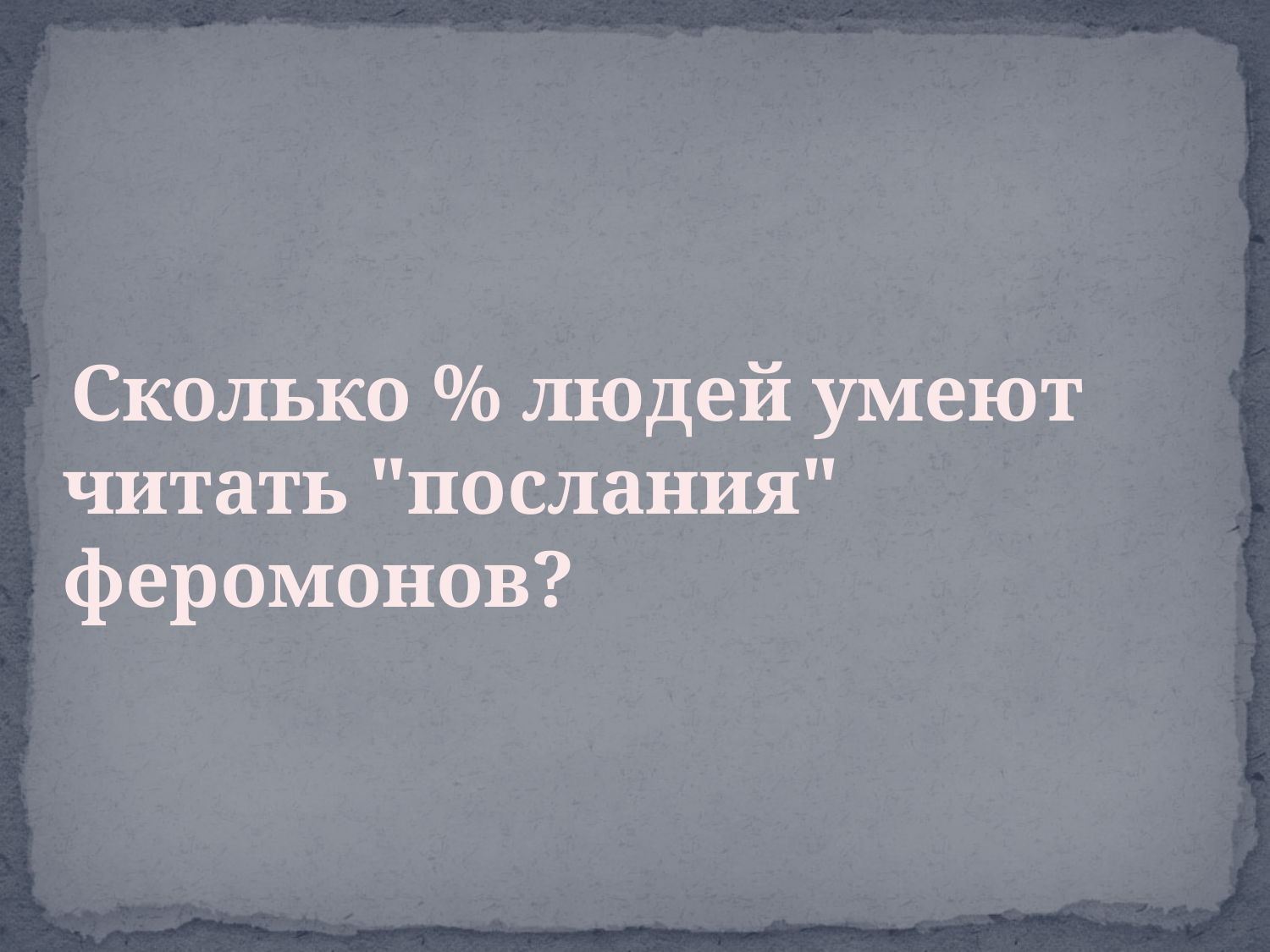

Сколько % людей умеют читать "послания" феромонов?